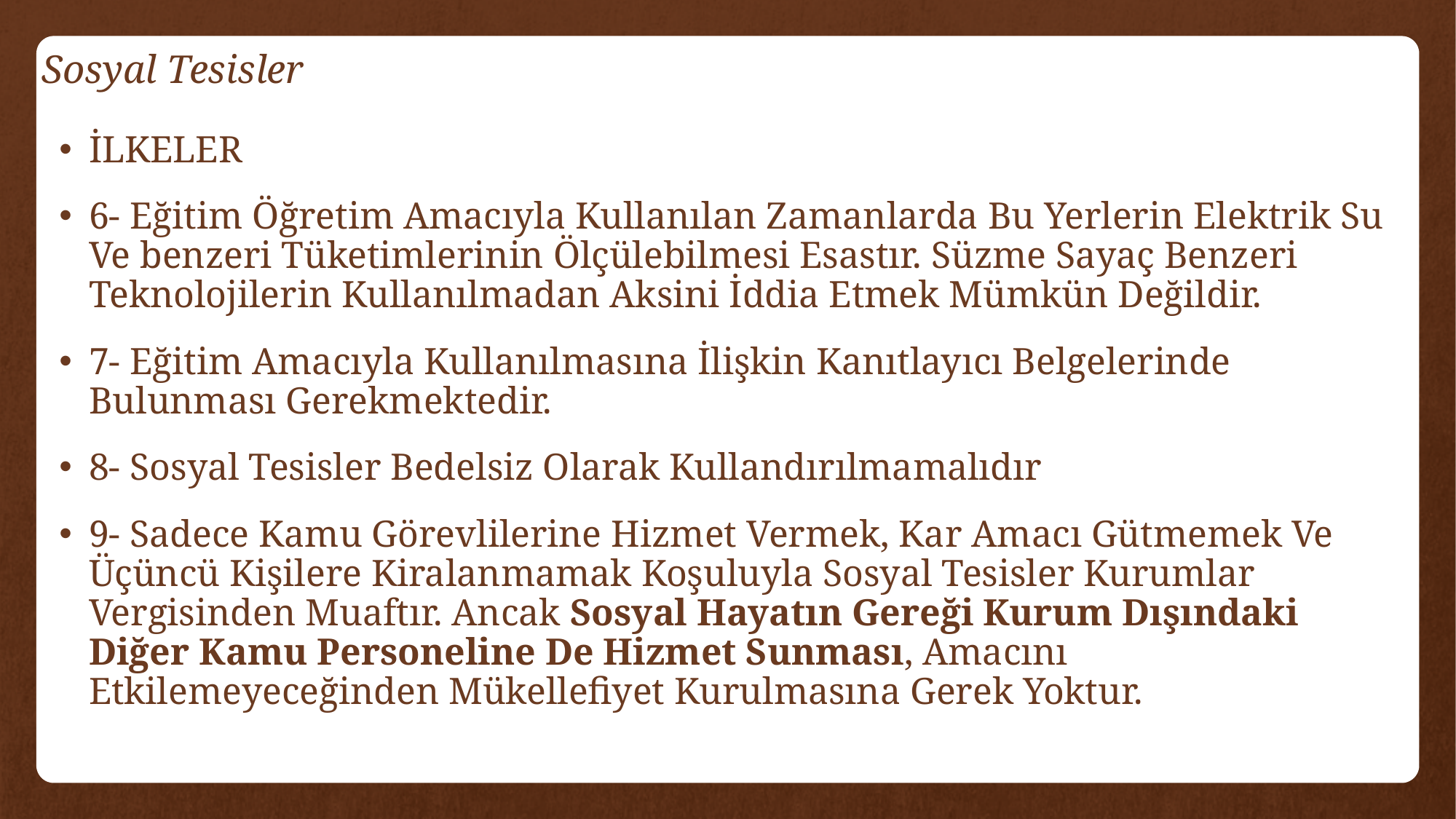

# Sosyal Tesisler
İLKELER
6- Eğitim Öğretim Amacıyla Kullanılan Zamanlarda Bu Yerlerin Elektrik Su Ve benzeri Tüketimlerinin Ölçülebilmesi Esastır. Süzme Sayaç Benzeri Teknolojilerin Kullanılmadan Aksini İddia Etmek Mümkün Değildir.
7- Eğitim Amacıyla Kullanılmasına İlişkin Kanıtlayıcı Belgelerinde Bulunması Gerekmektedir.
8- Sosyal Tesisler Bedelsiz Olarak Kullandırılmamalıdır
9- Sadece Kamu Görevlilerine Hizmet Vermek, Kar Amacı Gütmemek Ve Üçüncü Kişilere Kiralanmamak Koşuluyla Sosyal Tesisler Kurumlar Vergisinden Muaftır. Ancak Sosyal Hayatın Gereği Kurum Dışındaki Diğer Kamu Personeline De Hizmet Sunması, Amacını Etkilemeyeceğinden Mükellefiyet Kurulmasına Gerek Yoktur.